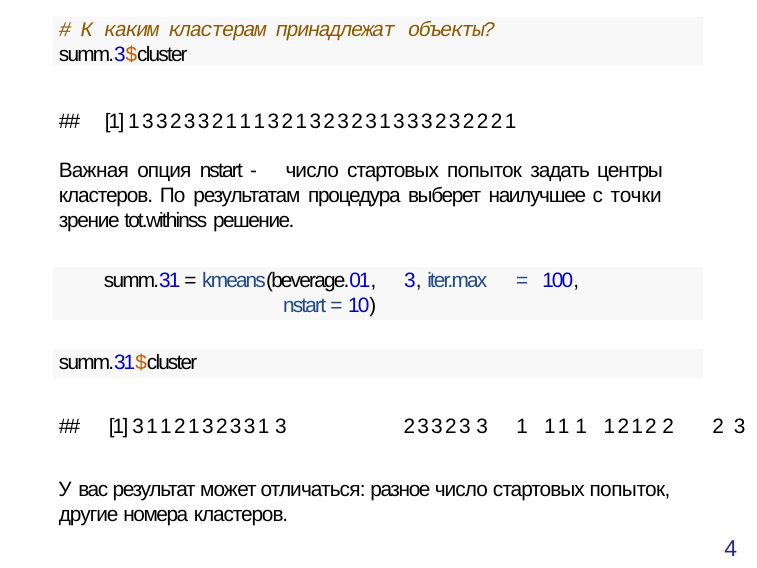

# К каким кластерам принадлежат объекты?
summ.3$cluster
##	[1] 1 3 3 2 3 3 2 1 1 1 3 2 1 3 2 3 2 3 1 3 3 3 2 3 2 2 2 1

Важная опция nstart - число стартовых попыток задать центры  кластеров. По результатам процедура выберет наилучшее с точки  зрение tot.withinss решение.
| summ.31 = kmeans(beverage.01, nstart = 10) | 3, iter.max | = | 100, |  |  |  |
| --- | --- | --- | --- | --- | --- | --- |
|  |  |  |  |  |  |  |
| summ.31$cluster |  |  |  |  |  |  |
| ## [1] 3 1 1 2 1 3 2 3 3 1 3 | 2 3 3 2 3 3 | 1 | 1 1 1 | 1 2 1 2 2 | 2 | 3 |
У вас результат может отличаться: разное число стартовых попыток,  другие номера кластеров.
4